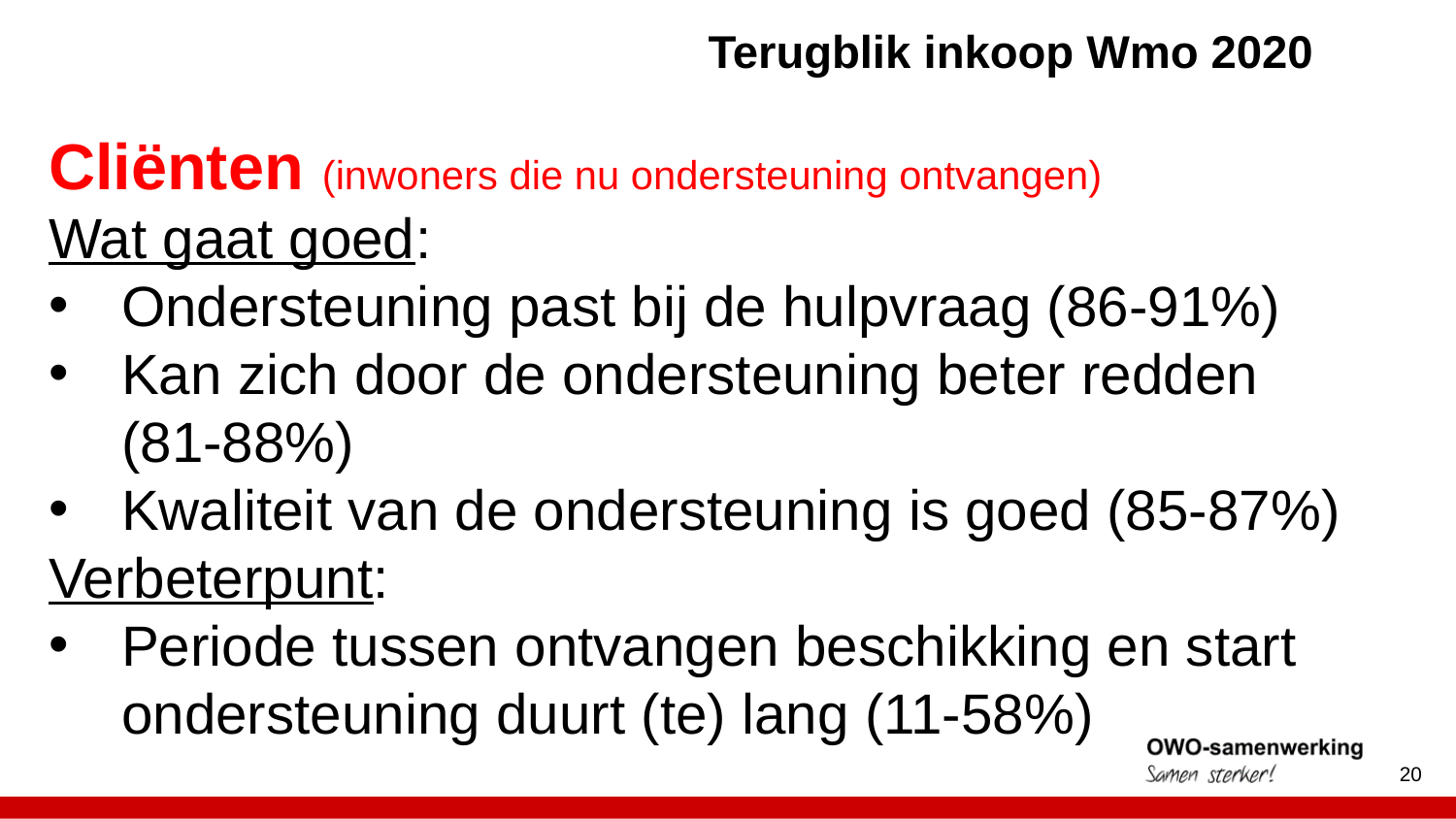

# Terugblik inkoop Wmo 2020
Cliënten (inwoners die nu ondersteuning ontvangen)
Wat gaat goed:
Ondersteuning past bij de hulpvraag (86-91%)
Kan zich door de ondersteuning beter redden (81-88%)
Kwaliteit van de ondersteuning is goed (85-87%)
Verbeterpunt:
Periode tussen ontvangen beschikking en start ondersteuning duurt (te) lang (11-58%)
20